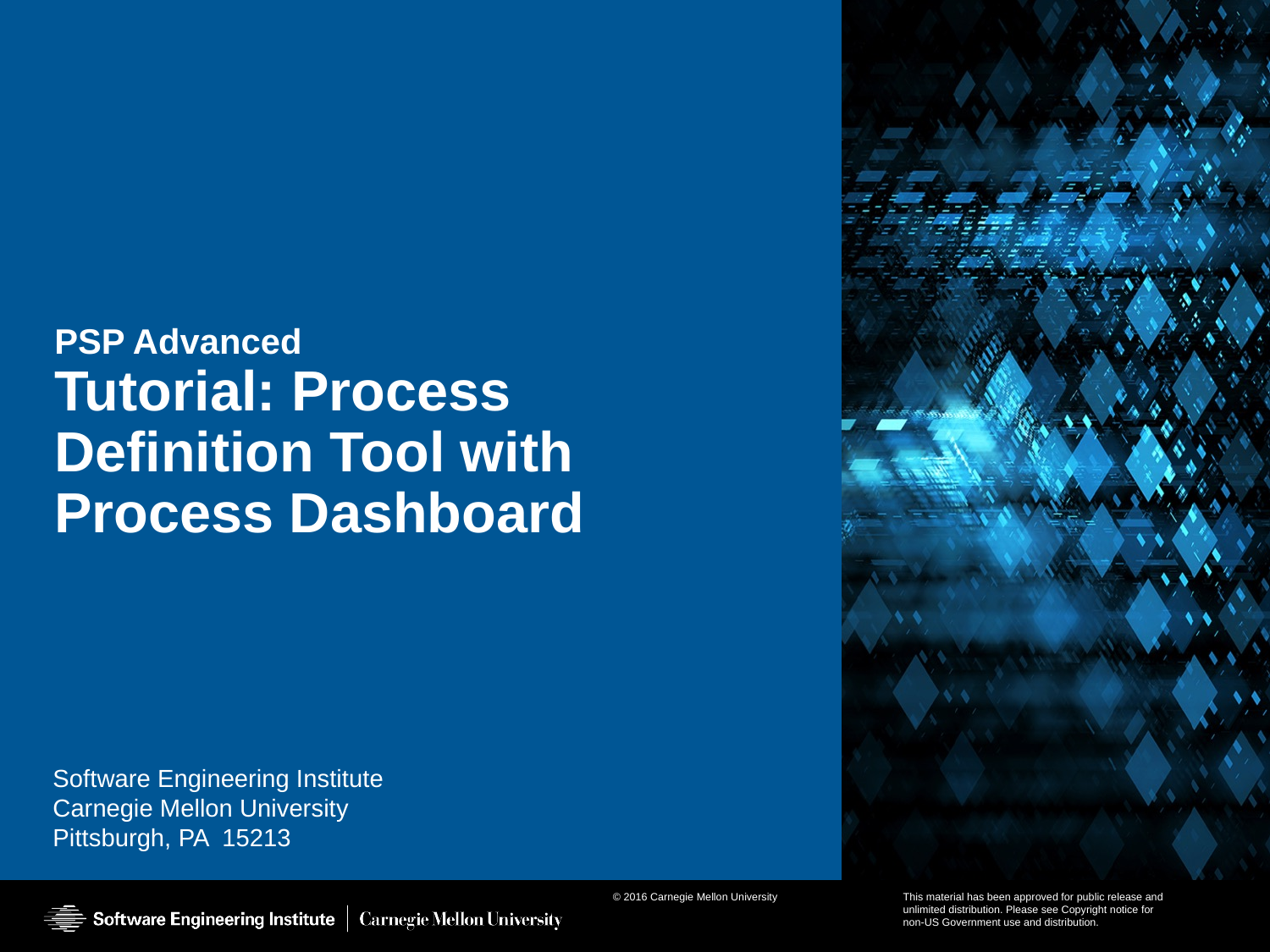

# PSP Advanced Tutorial: Process Definition Tool with Process Dashboard